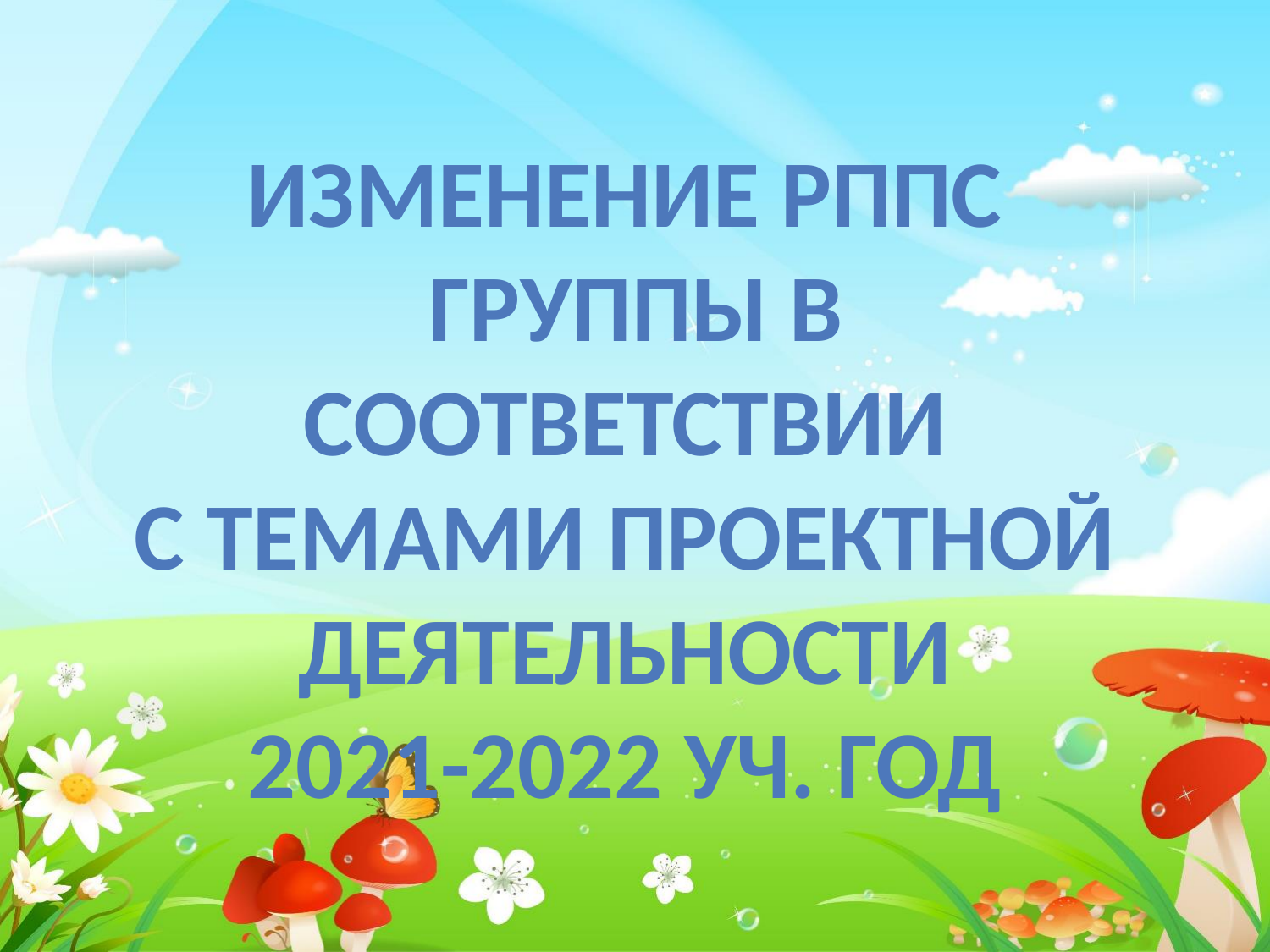

Изменение РППС
 группы в соответствии
С темами проектной
Деятельности
2021-2022 уч. год